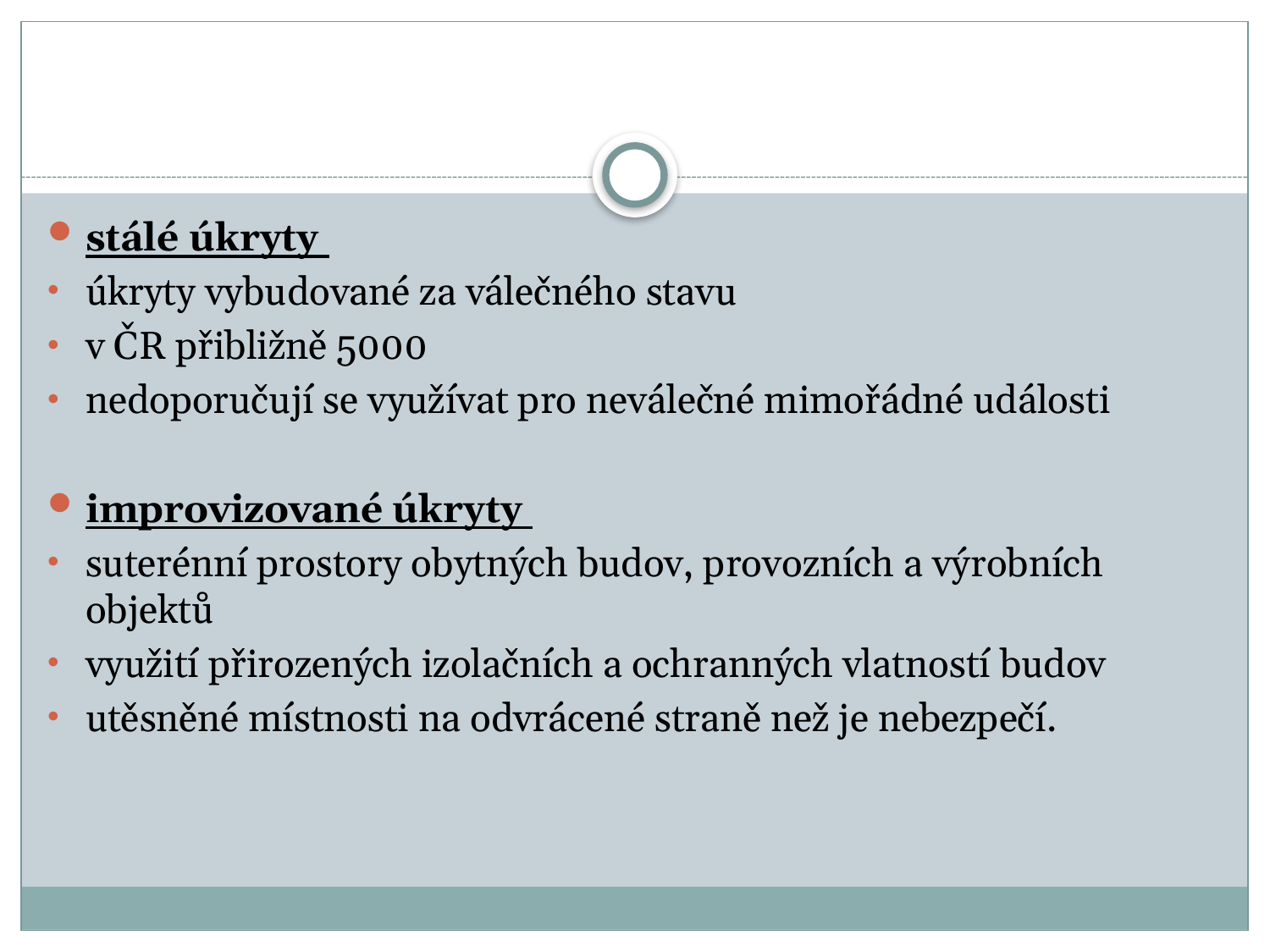

stálé úkryty
úkryty vybudované za válečného stavu
v ČR přibližně 5000
nedoporučují se využívat pro neválečné mimořádné události

improvizované úkryty
suterénní prostory obytných budov, provozních a výrobních objektů
využití přirozených izolačních a ochranných vlatností budov
utěsněné místnosti na odvrácené straně než je nebezpečí.